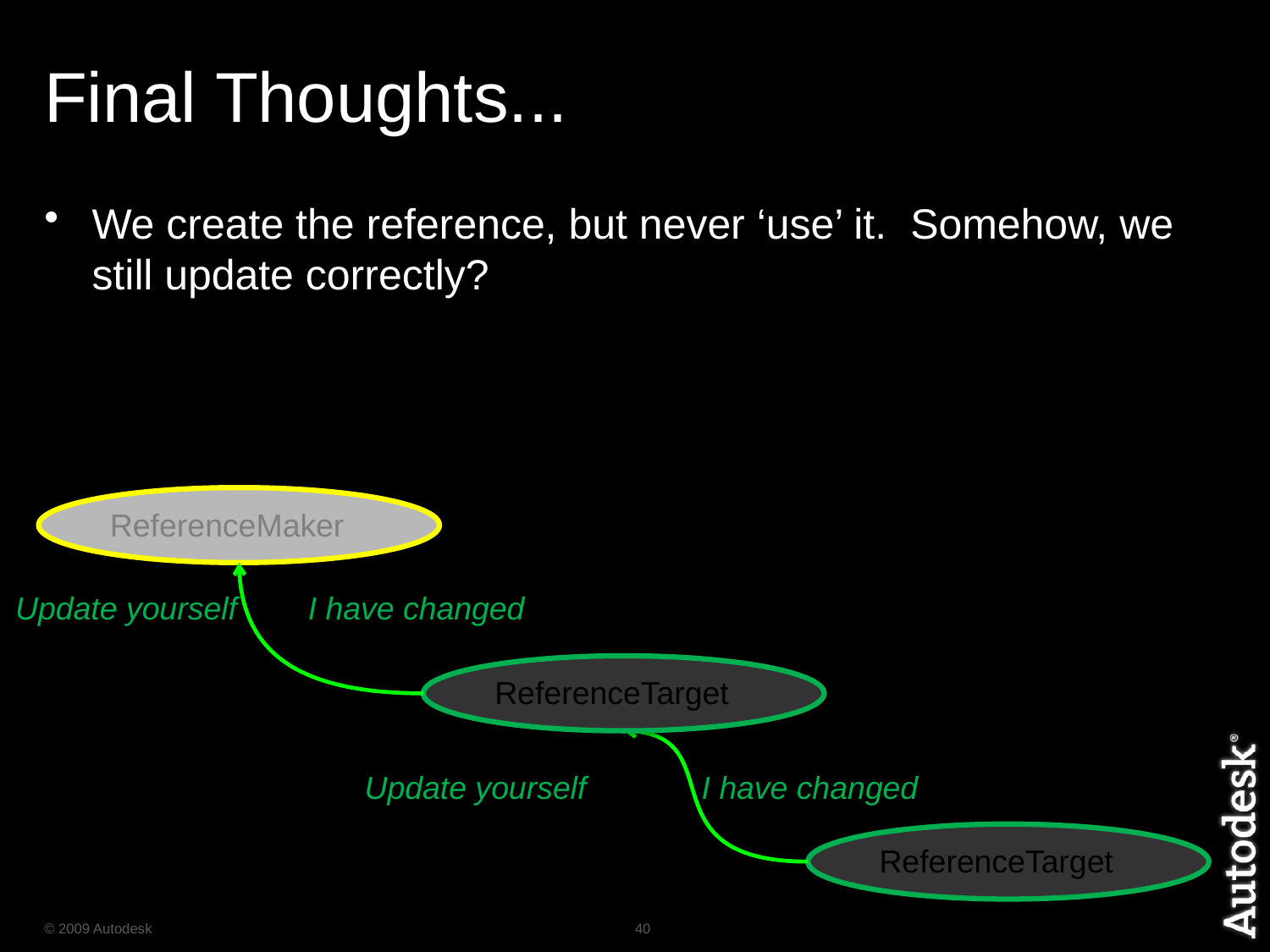

# Final Thoughts...
We create the reference, but never ‘use’ it.  Somehow, we still update correctly?
ReferenceMaker
Update yourself        I have changed
ReferenceTarget
Update yourself             I have changed
ReferenceTarget